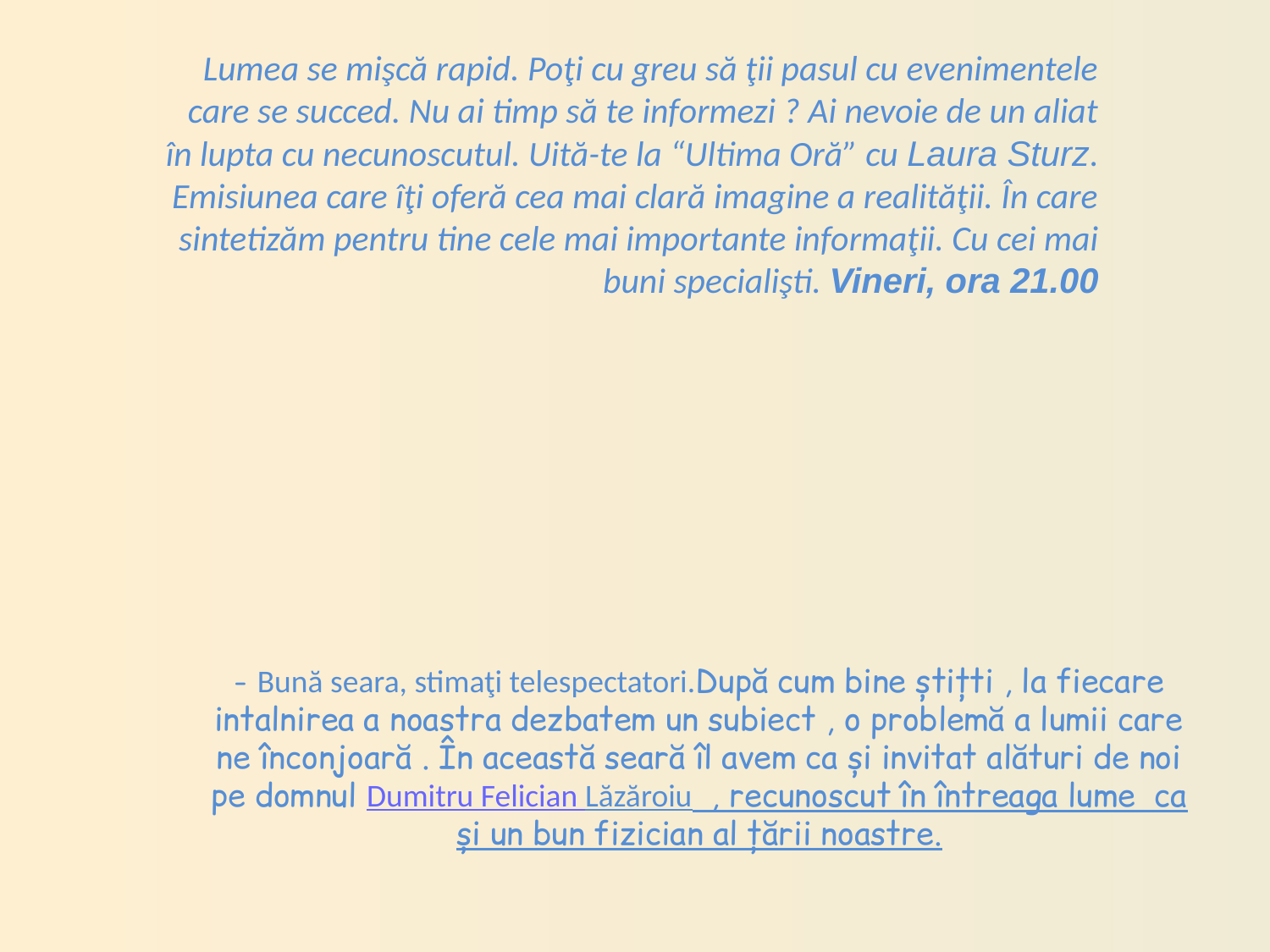

Lumea se mişcă rapid. Poţi cu greu să ţii pasul cu evenimentele care se succed. Nu ai timp să te informezi ? Ai nevoie de un aliat în lupta cu necunoscutul. Uită-te la “Ultima Oră” cu Laura Sturz. Emisiunea care îţi oferă cea mai clară imagine a realităţii. În care sintetizăm pentru tine cele mai importante informaţii. Cu cei mai buni specialişti. Vineri, ora 21.00
- Bună seara, stimaţi telespectatori.După cum bine ştiţti , la fiecare intalnirea a noastra dezbatem un subiect , o problemă a lumii care ne înconjoară . În această seară îl avem ca şi invitat alături de noi pe domnul Dumitru Felician Lăzăroiu  , recunoscut în întreaga lume  ca şi un bun fizician al ţării noastre.